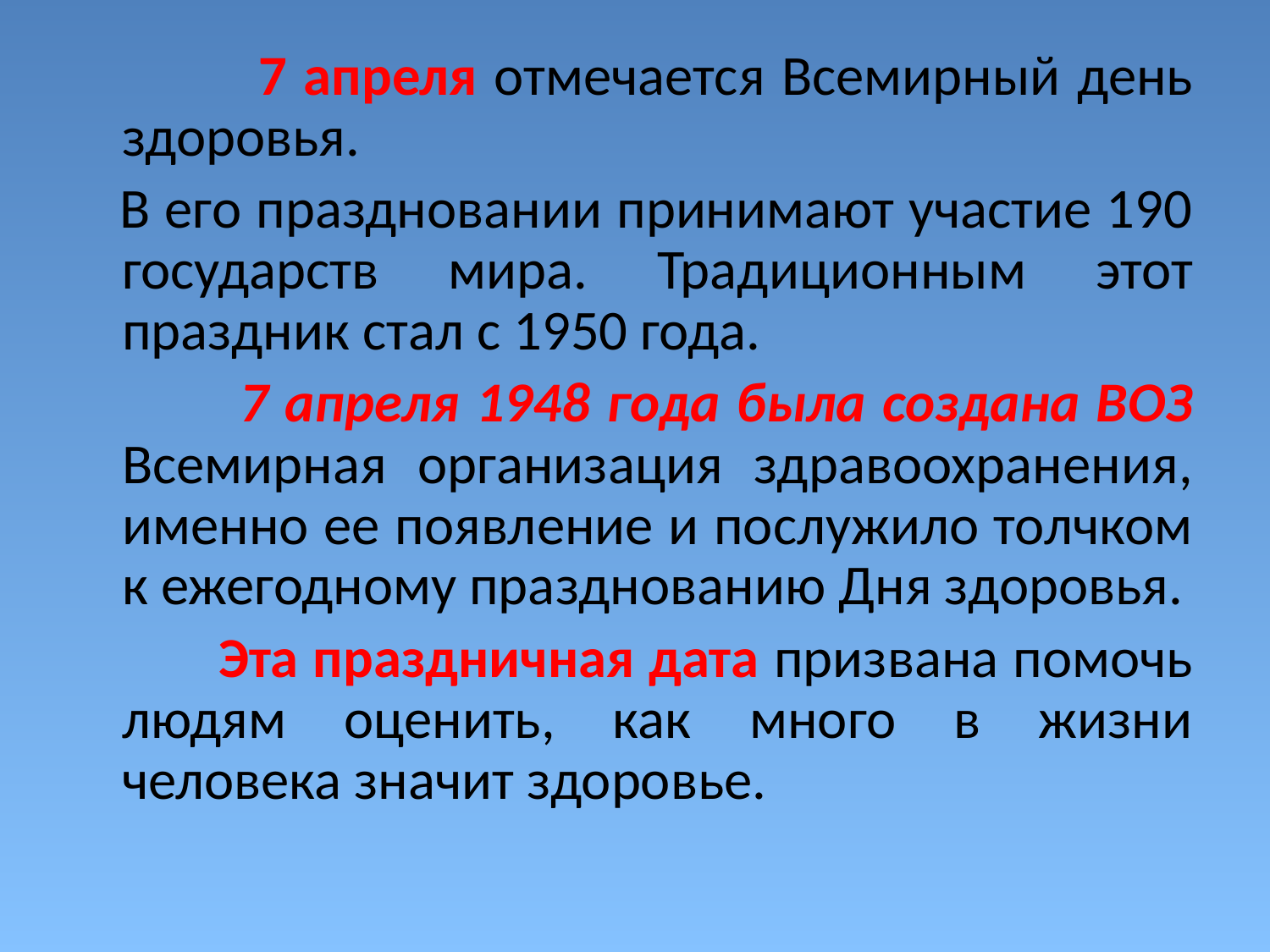

#
           7 апреля отмечается Всемирный день здоровья.
   В его праздновании принимают участие 190 государств мира. Традиционным этот праздник стал с 1950 года.
          7 апреля 1948 года была создана ВОЗ Всемирная организация здравоохранения, именно ее появление и послужило толчком к ежегодному празднованию Дня здоровья.
          Эта праздничная дата призвана помочь людям оценить, как много в жизни человека значит здоровье.